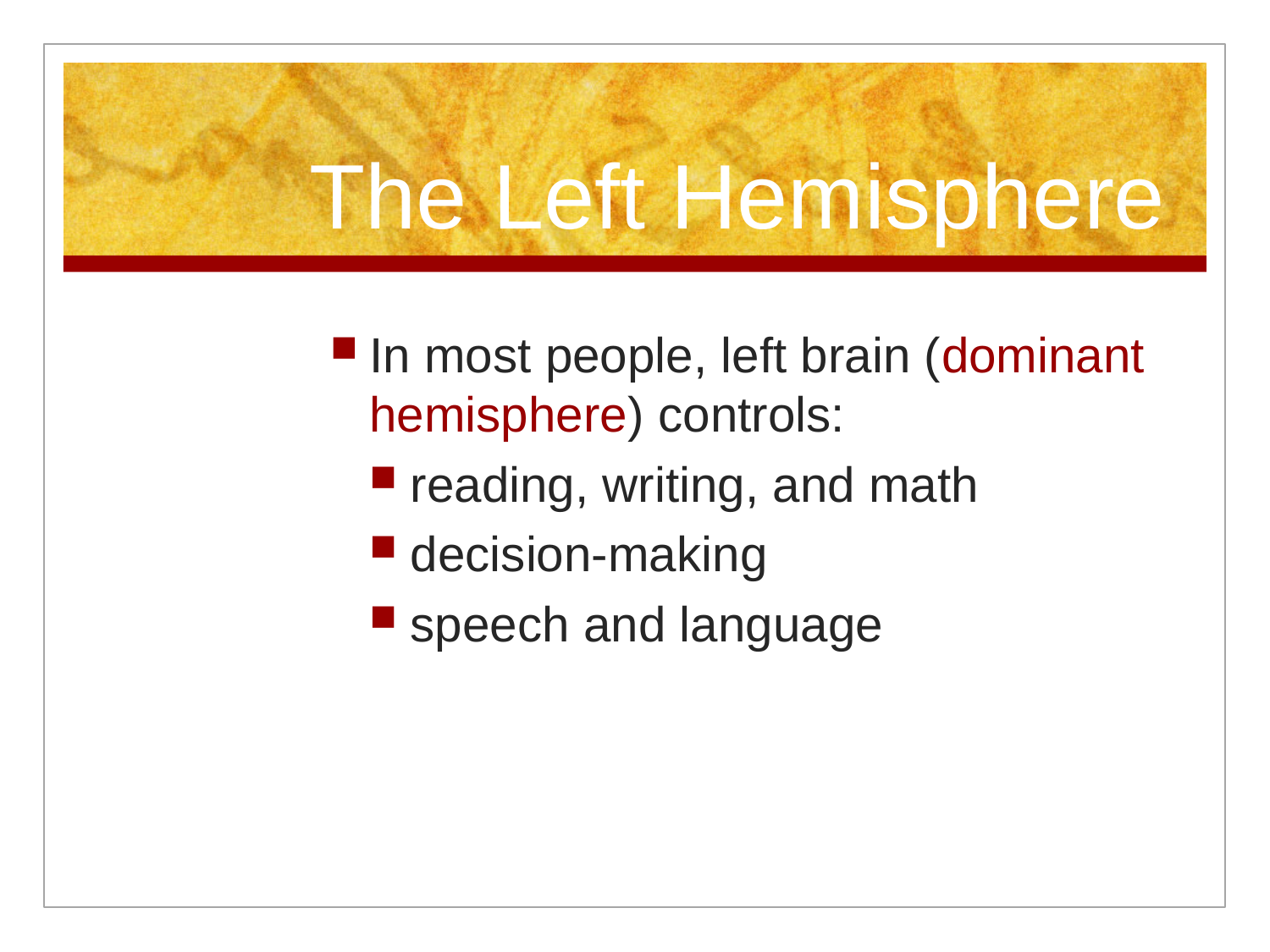

# The Left Hemisphere
In most people, left brain (dominant hemisphere) controls:
reading, writing, and math
decision-making
speech and language